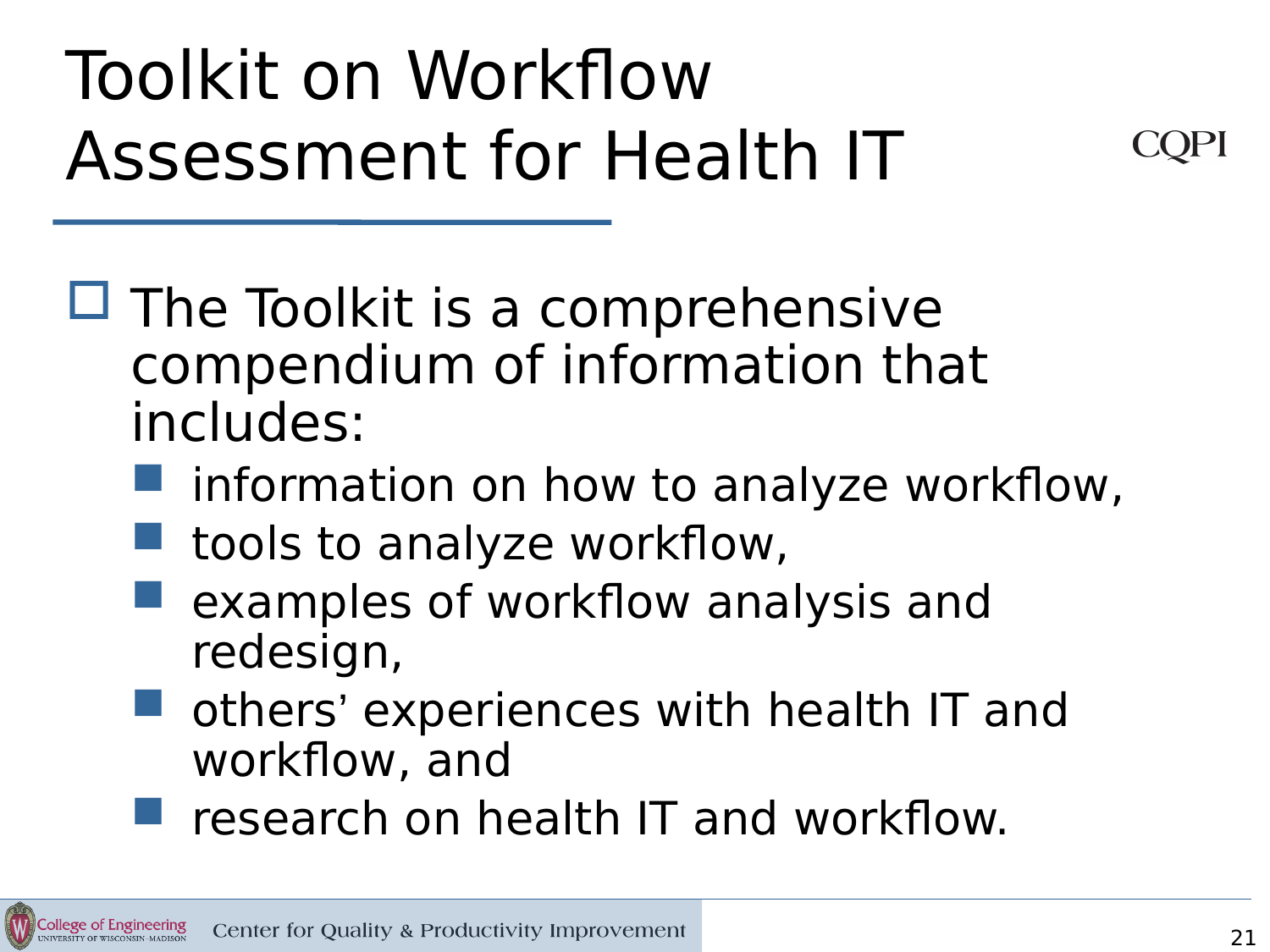

# Toolkit on Workflow Assessment for Health IT
The Toolkit is a comprehensive compendium of information that includes:
information on how to analyze workflow,
tools to analyze workflow,
examples of workflow analysis and redesign,
others’ experiences with health IT and workflow, and
research on health IT and workflow.